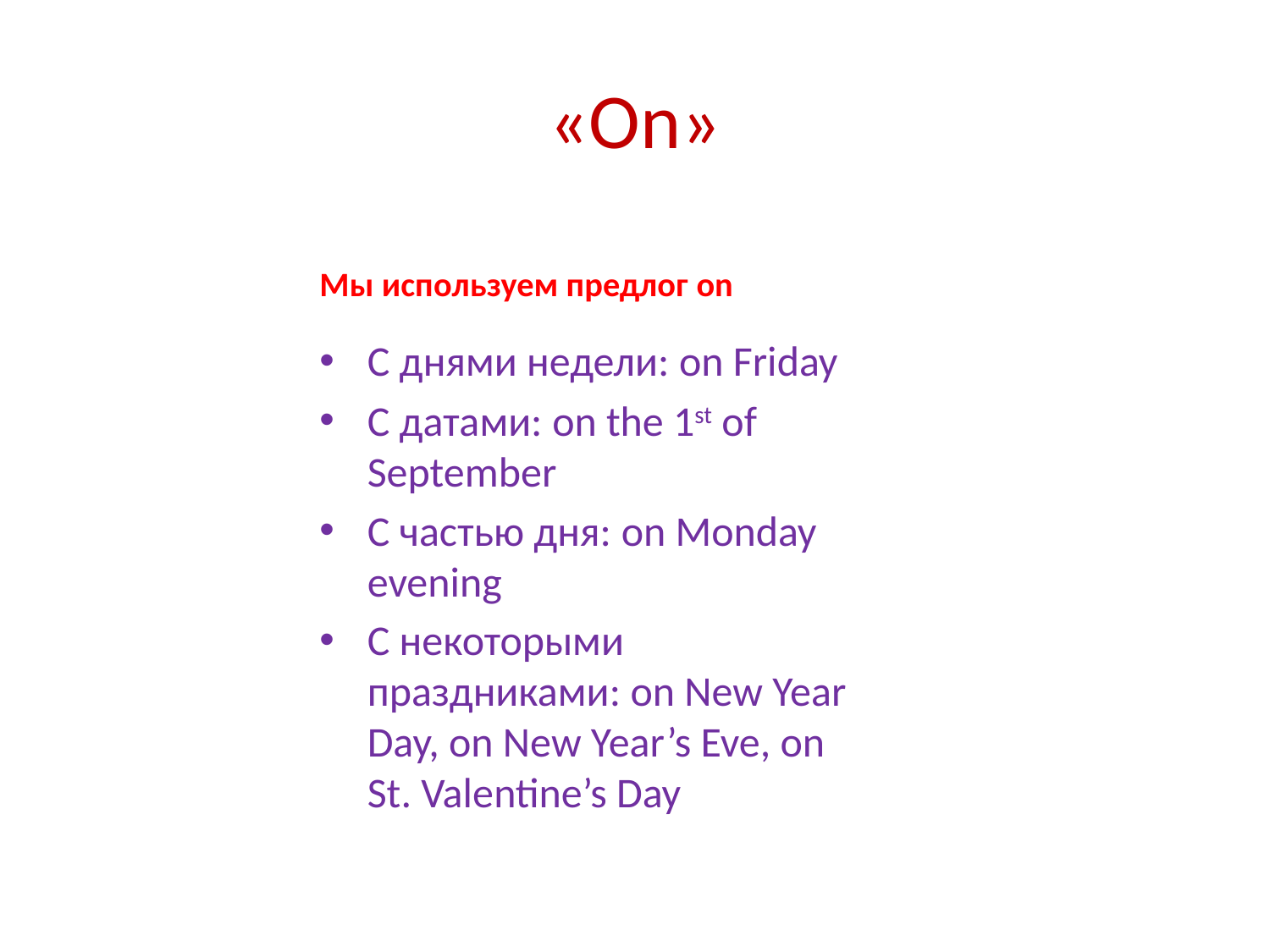

# «Оn»

Мы используем предлог on

С днями недели: on Friday
C датами: on the 1st of September
C частью дня: on Monday evening
C некоторыми праздниками: on New Year Day, on New Year’s Eve, on St. Valentine’s Day